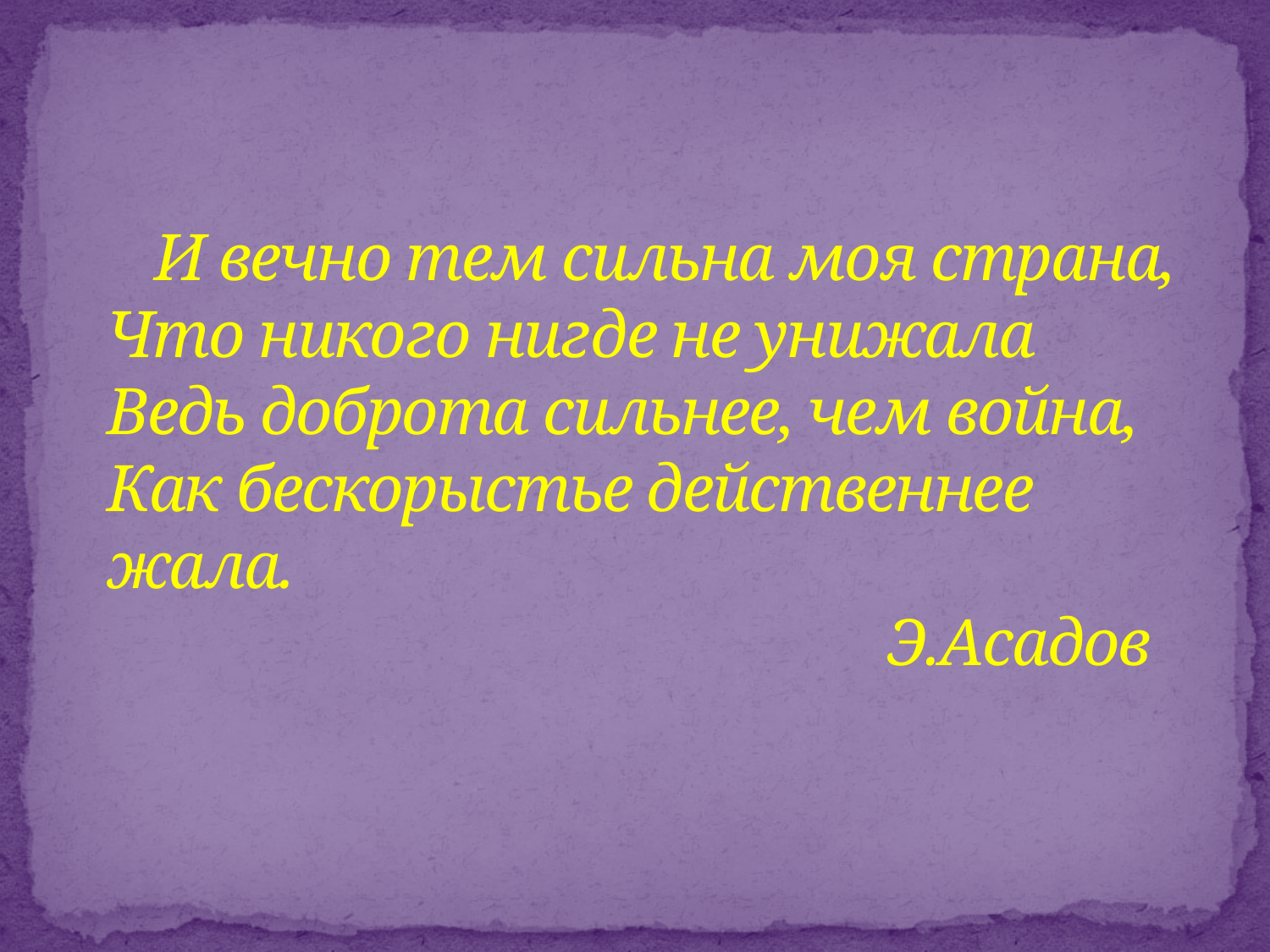

# И вечно тем сильна моя страна, Что никого нигде не унижала Ведь доброта сильнее, чем война, Как бескорыстье действеннее жала. Э.Асадов